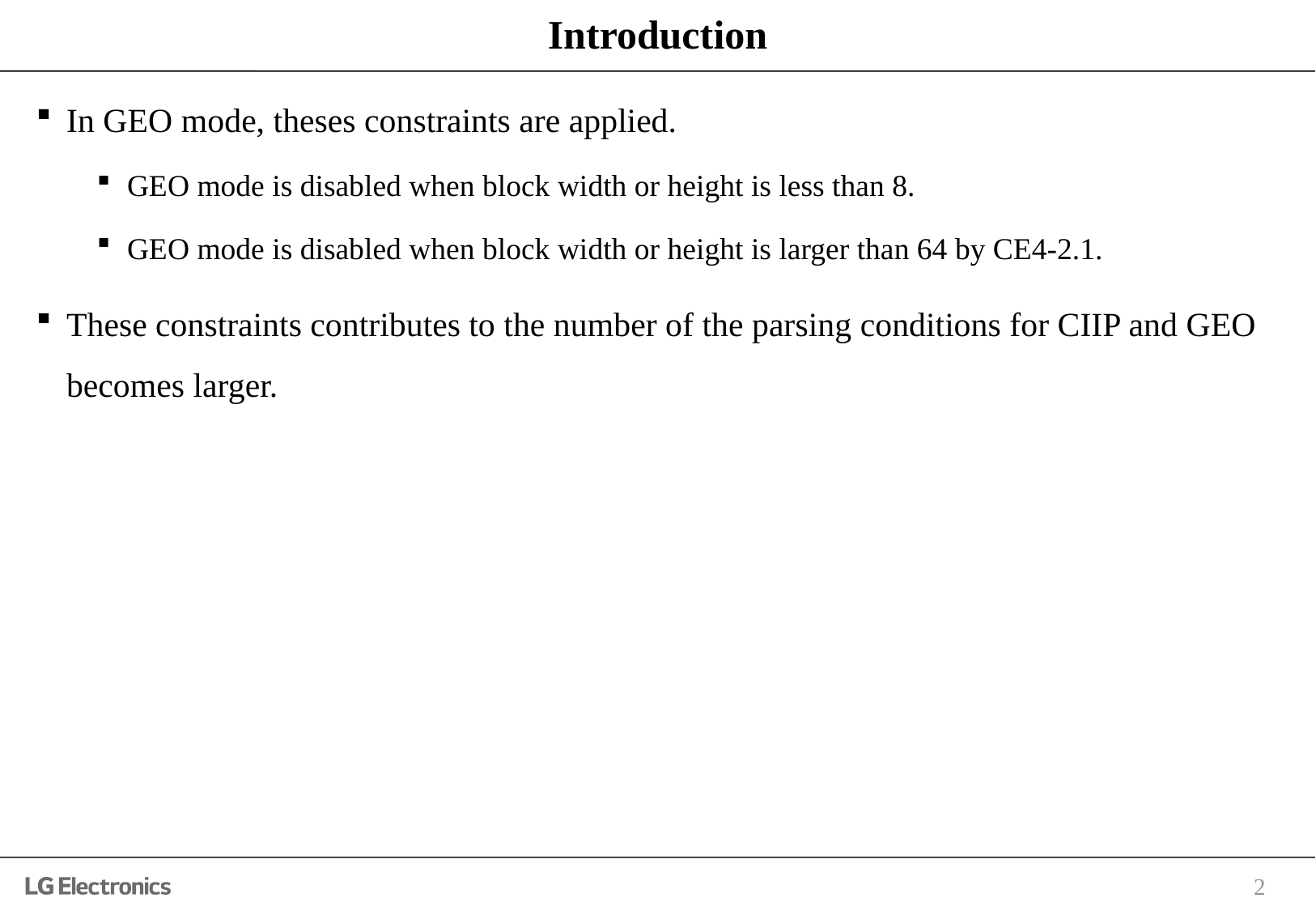

# Introduction
In GEO mode, theses constraints are applied.
GEO mode is disabled when block width or height is less than 8.
GEO mode is disabled when block width or height is larger than 64 by CE4-2.1.
These constraints contributes to the number of the parsing conditions for CIIP and GEO becomes larger.

2